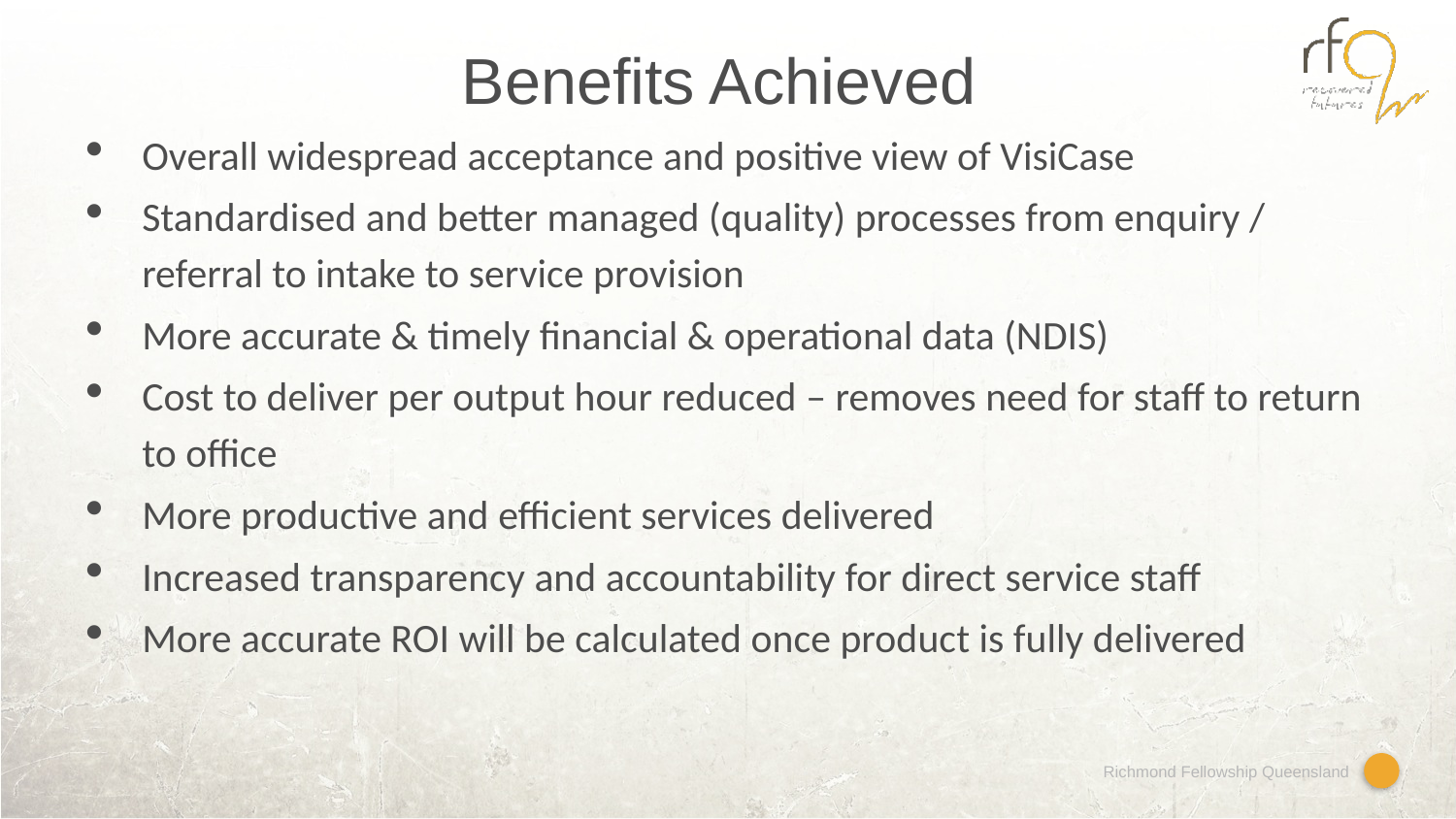

# Benefits Achieved
Overall widespread acceptance and positive view of VisiCase
Standardised and better managed (quality) processes from enquiry / referral to intake to service provision
More accurate & timely financial & operational data (NDIS)
Cost to deliver per output hour reduced – removes need for staff to return to office
More productive and efficient services delivered
Increased transparency and accountability for direct service staff
More accurate ROI will be calculated once product is fully delivered